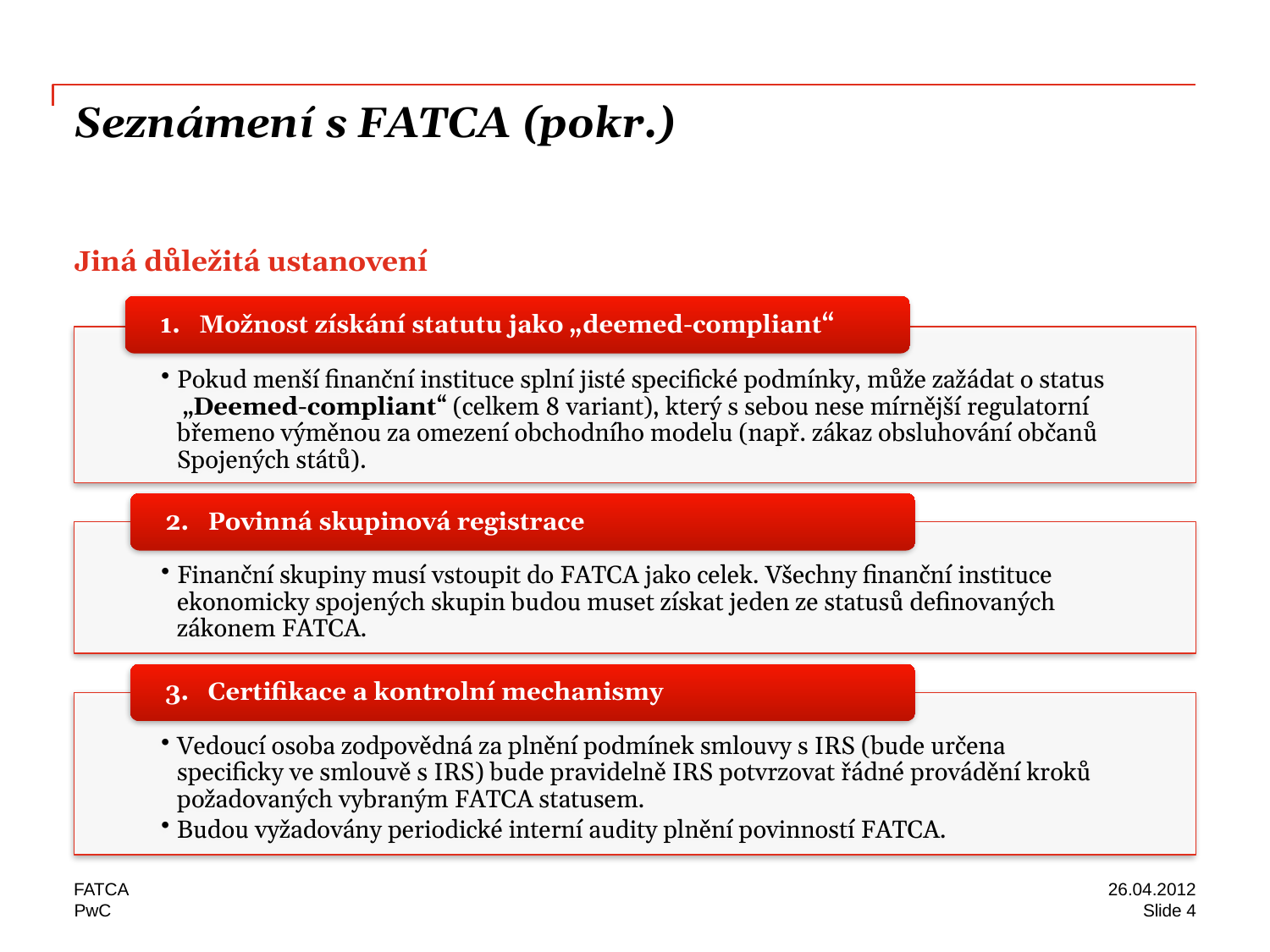

# Seznámení s FATCA (pokr.)
Jiná důležitá ustanovení

Pokud menší finanční instituce splní jisté specifické podmínky, může zažádat o status  „Deemed-compliant“ (celkem 8 variant), který s sebou nese mírnější regulatorní břemeno výměnou za omezení obchodního modelu (např. zákaz obsluhování občanů Spojených států).
1.   Možnost získání statutu jako „deemed-compliant“
Finanční skupiny musí vstoupit do FATCA jako celek. Všechny finanční instituce ekonomicky spojených skupin budou muset získat jeden ze statusů definovaných zákonem FATCA.
2.   Povinná skupinová registrace
Vedoucí osoba zodpovědná za plnění podmínek smlouvy s IRS (bude určena specificky ve smlouvě s IRS) bude pravidelně IRS potvrzovat řádné provádění kroků požadovaných vybraným FATCA statusem.
Budou vyžadovány periodické interní audity plnění povinností FATCA.
3.   Certifikace a kontrolní mechanismy
FATCA
26.04.2012
Slide 4